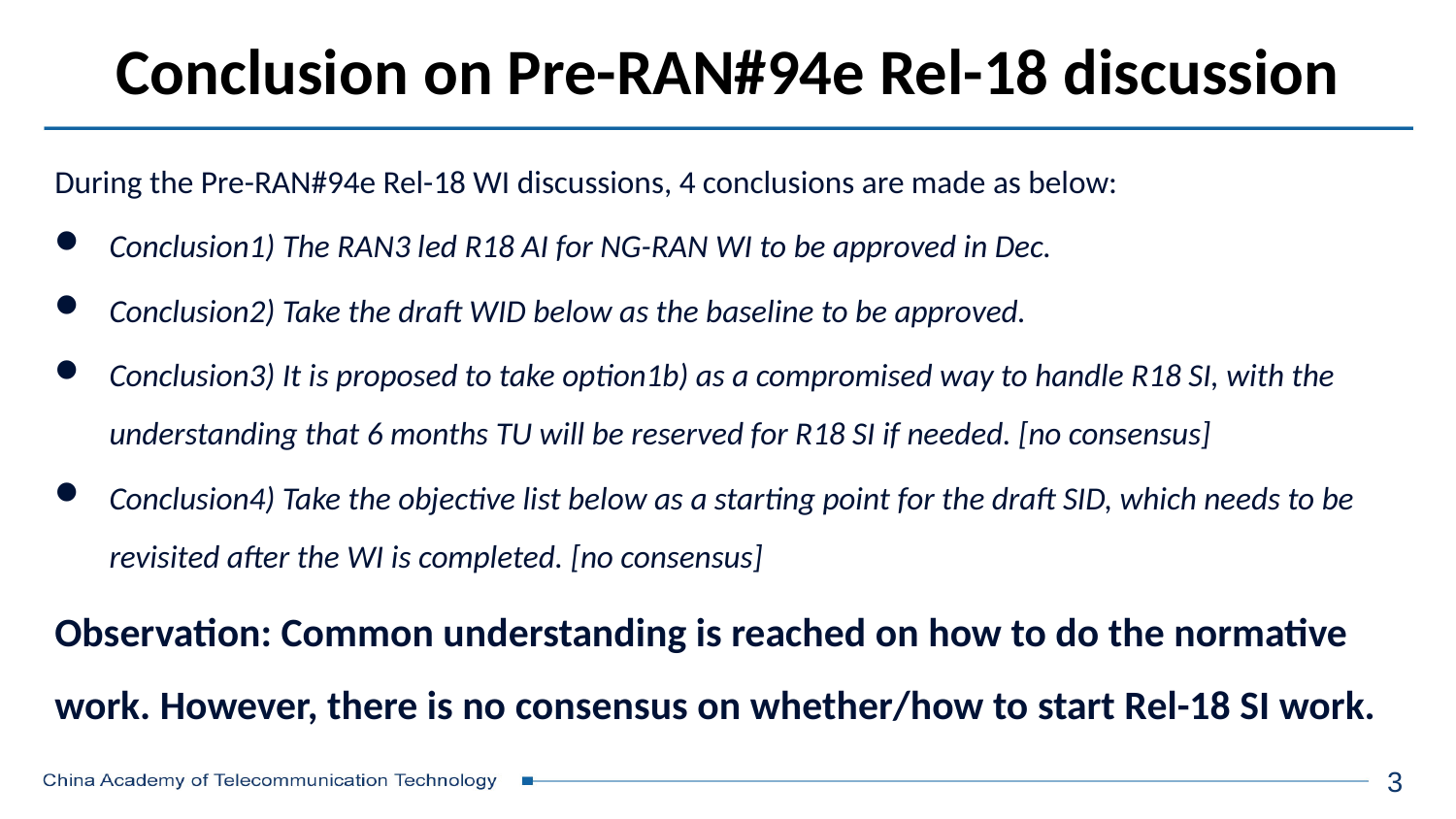

# Conclusion on Pre-RAN#94e Rel-18 discussion
During the Pre-RAN#94e Rel-18 WI discussions, 4 conclusions are made as below:
Conclusion1) The RAN3 led R18 AI for NG-RAN WI to be approved in Dec.
Conclusion2) Take the draft WID below as the baseline to be approved.
Conclusion3) It is proposed to take option1b) as a compromised way to handle R18 SI, with the understanding that 6 months TU will be reserved for R18 SI if needed. [no consensus]
Conclusion4) Take the objective list below as a starting point for the draft SID, which needs to be revisited after the WI is completed. [no consensus]
Observation: Common understanding is reached on how to do the normative work. However, there is no consensus on whether/how to start Rel-18 SI work.

3